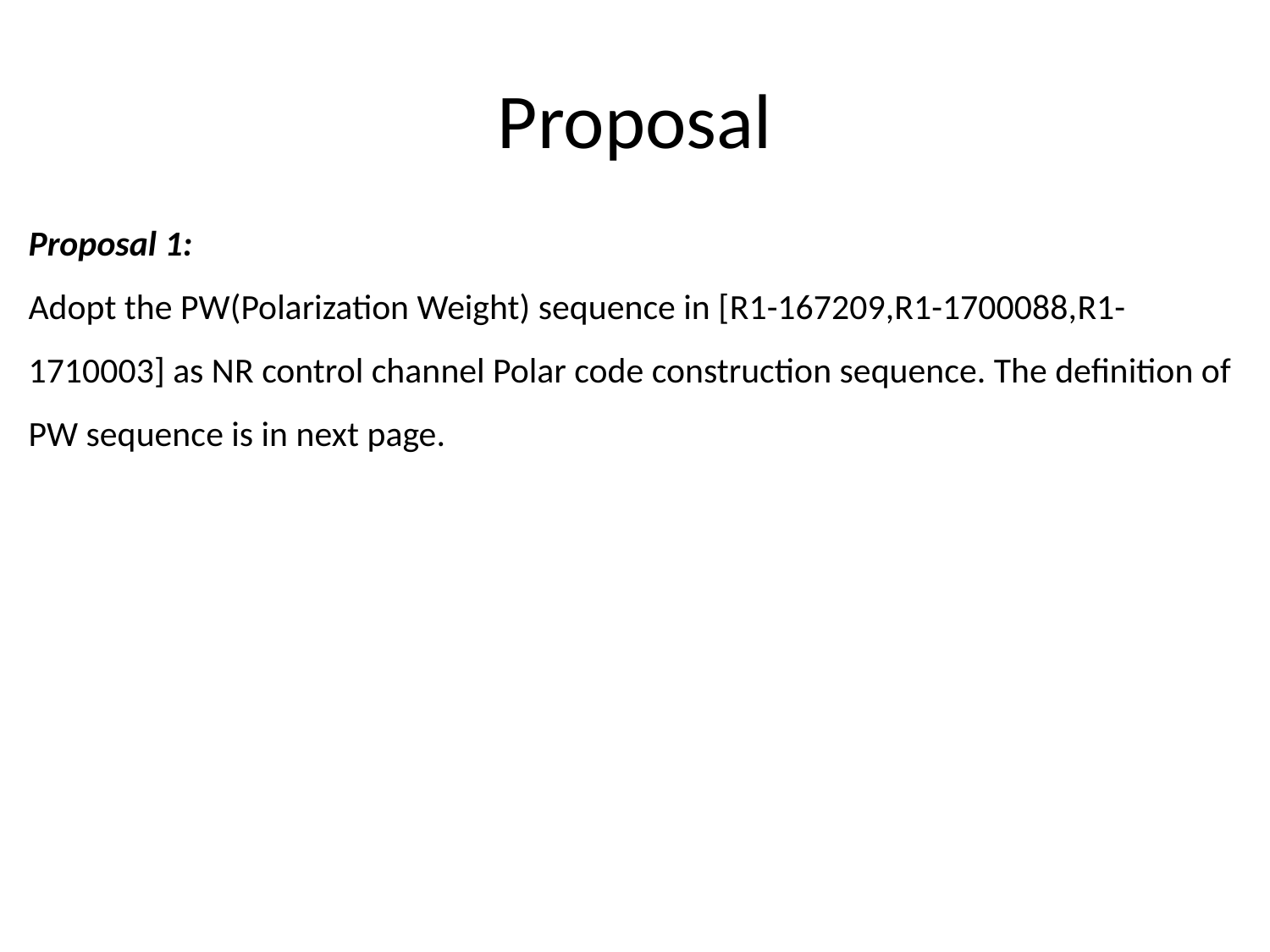

# Proposal
Proposal 1:
Adopt the PW(Polarization Weight) sequence in [R1-167209,R1-1700088,R1-1710003] as NR control channel Polar code construction sequence. The definition of PW sequence is in next page.